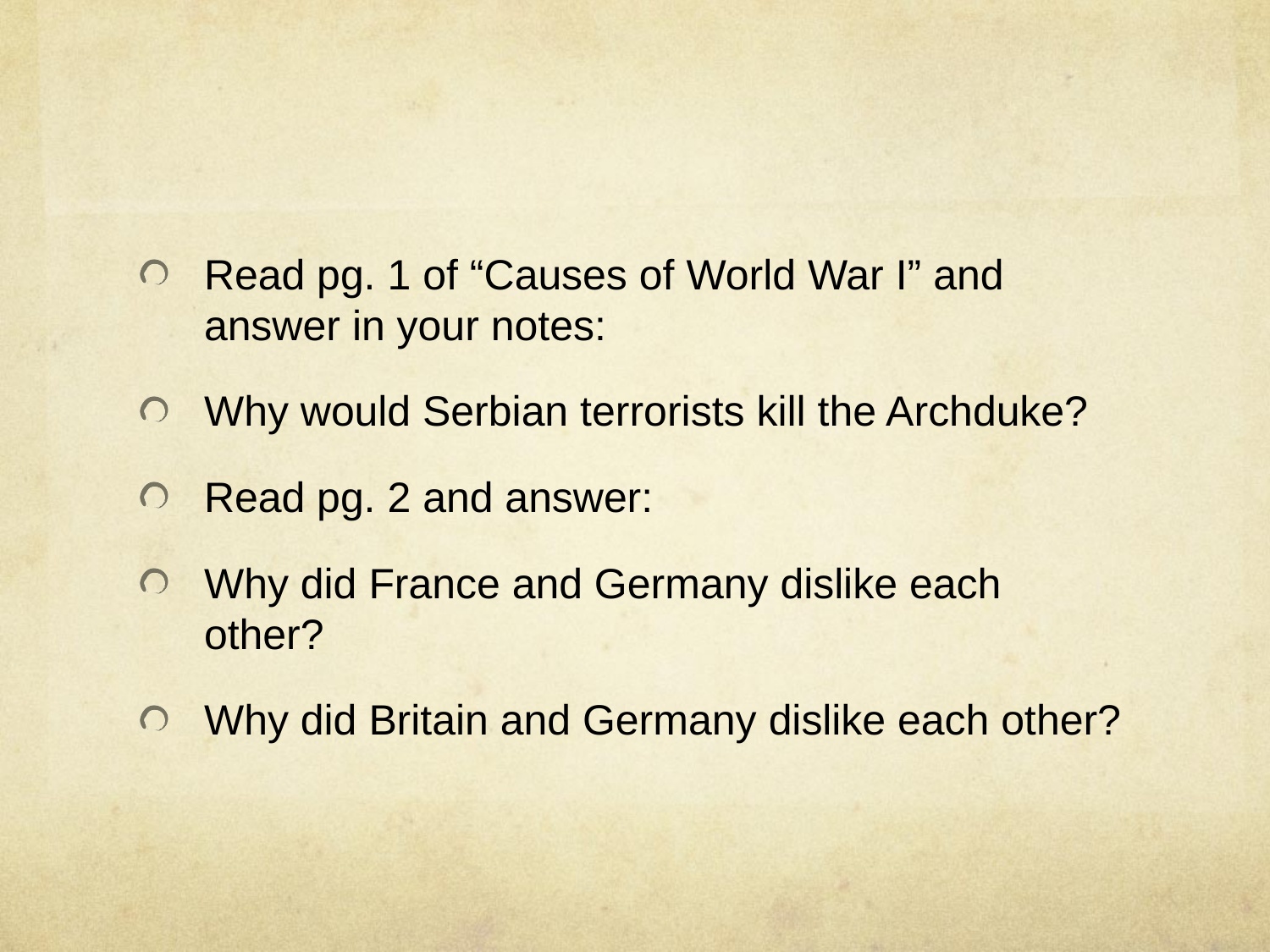

#
Read pg. 1 of “Causes of World War I” and answer in your notes:
Why would Serbian terrorists kill the Archduke?
Read pg. 2 and answer:
Why did France and Germany dislike each other?
Why did Britain and Germany dislike each other?